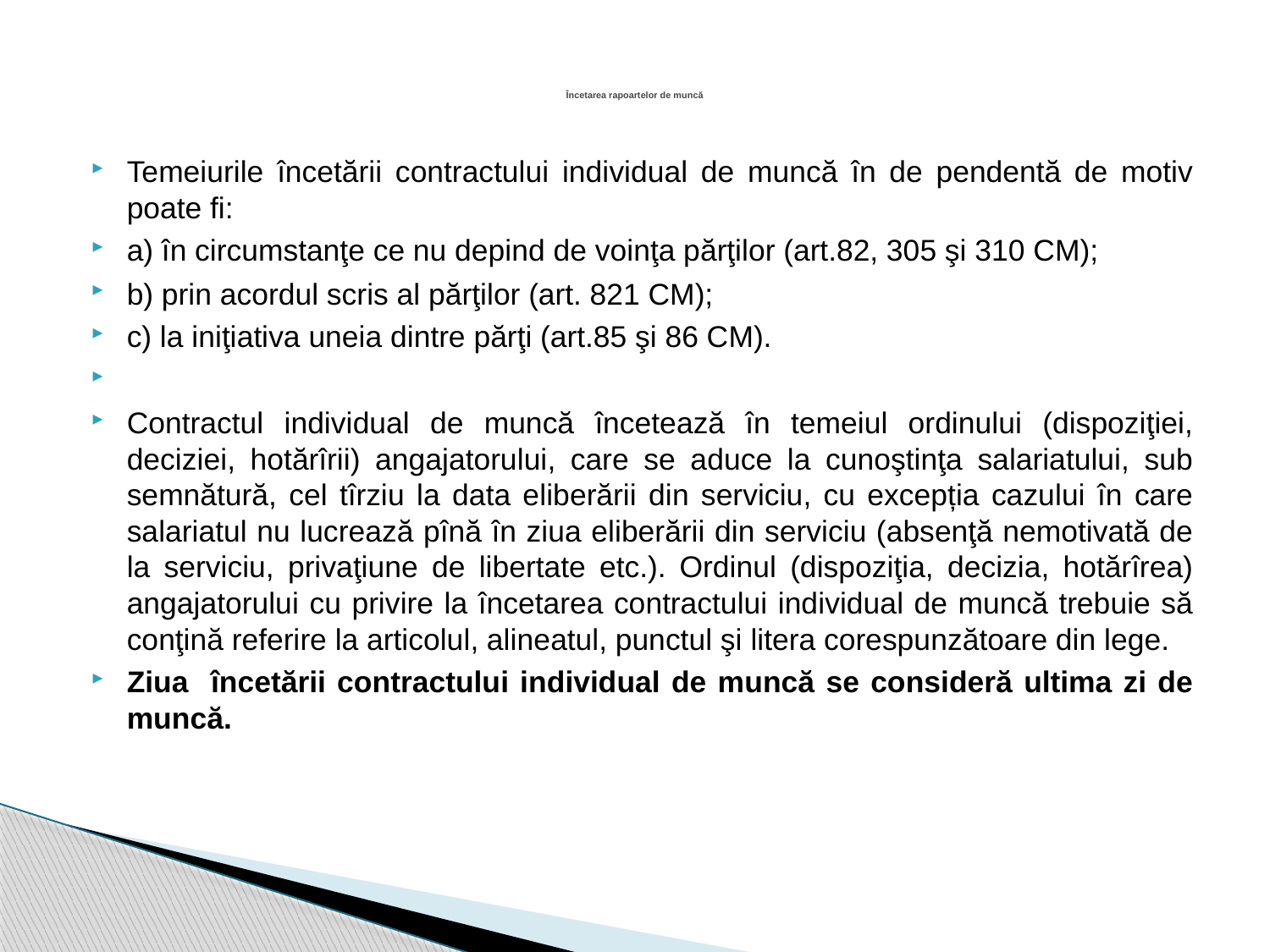

# Încetarea rapoartelor de muncă
Temeiurile încetării contractului individual de muncă în de pendentă de motiv poate fi:
a) în circumstanţe ce nu depind de voinţa părţilor (art.82, 305 şi 310 CM);
b) prin acordul scris al părţilor (art. 821 CM);
c) la iniţiativa uneia dintre părţi (art.85 şi 86 CM).

Contractul individual de muncă încetează în temeiul ordinului (dispoziţiei, deciziei, hotărîrii) angajatorului, care se aduce la cunoştinţa salariatului, sub semnătură, cel tîrziu la data eliberării din serviciu, cu excepția cazului în care salariatul nu lucrează pînă în ziua eliberării din serviciu (absenţă nemotivată de la serviciu, privaţiune de libertate etc.). Ordinul (dispoziţia, decizia, hotărîrea) angajatorului cu privire la încetarea contractului individual de muncă trebuie să conţină referire la articolul, alineatul, punctul şi litera corespunzătoare din lege.
Ziua  încetării contractului individual de muncă se consideră ultima zi de muncă.